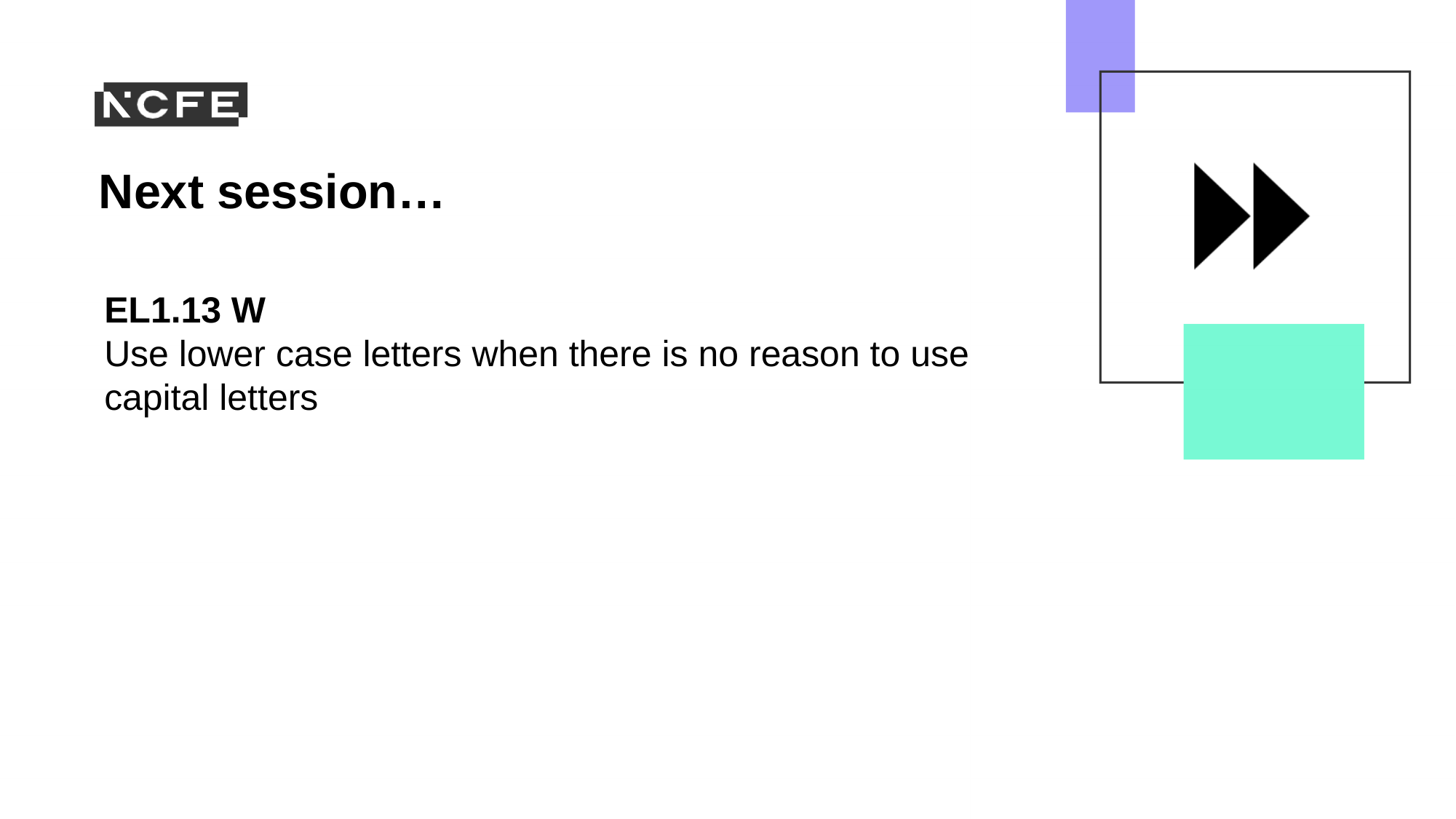

EL1.13 W
Use lower case letters when there is no reason to use capital letters